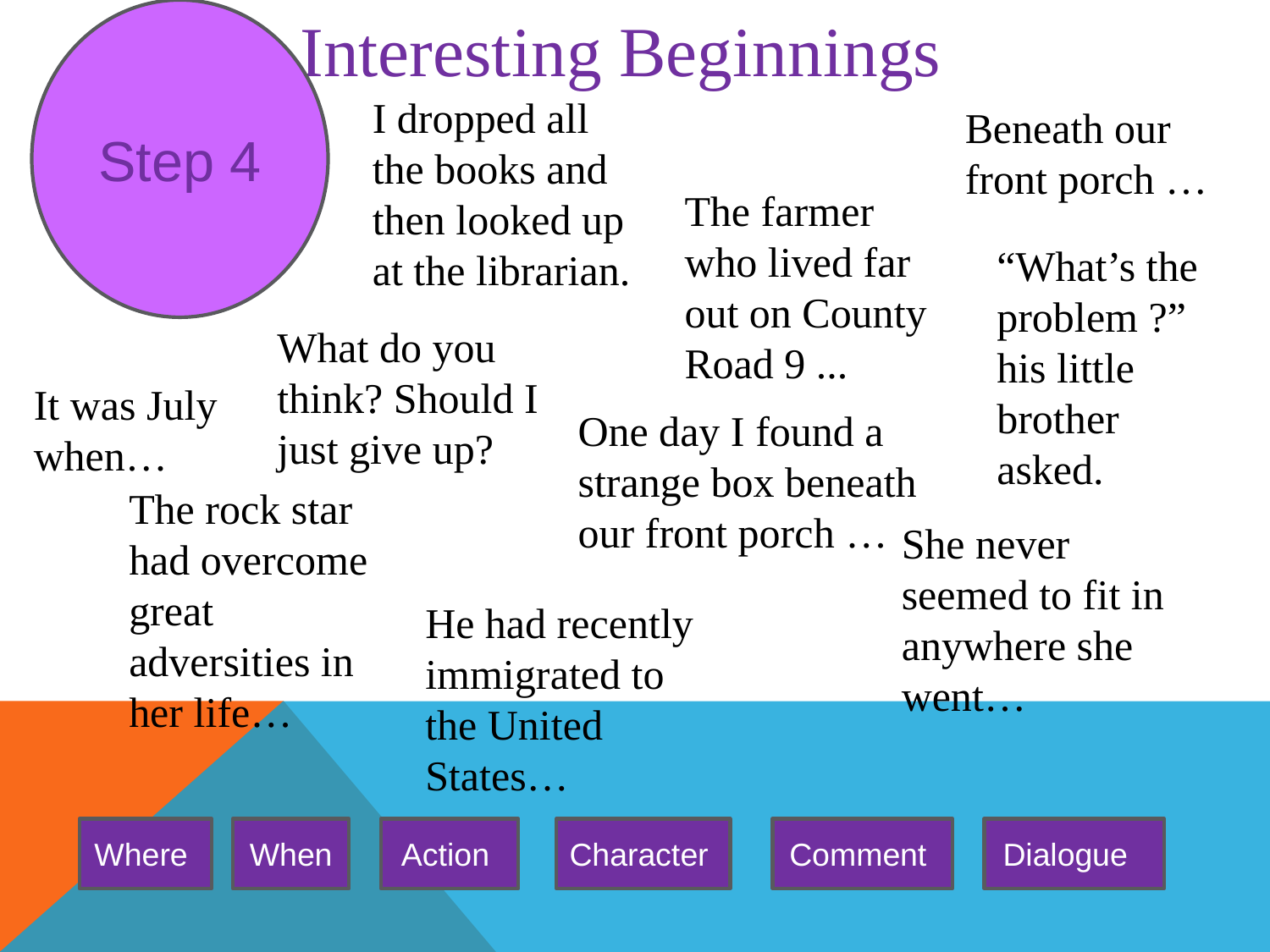

Step 4
Interesting Beginnings
I dropped all the books and then looked up at the librarian.
Beneath our front porch …
The farmer who lived far out on County Road 9 ...
“What’s the problem ?” his little brother asked.
What do you think? Should I just give up?
It was July when…
One day I found a strange box beneath our front porch …
The rock star had overcome great adversities in her life…
She never seemed to fit in anywhere she went…
He had recently immigrated to the United States…
Where
When
Action
Character
Comment
Dialogue